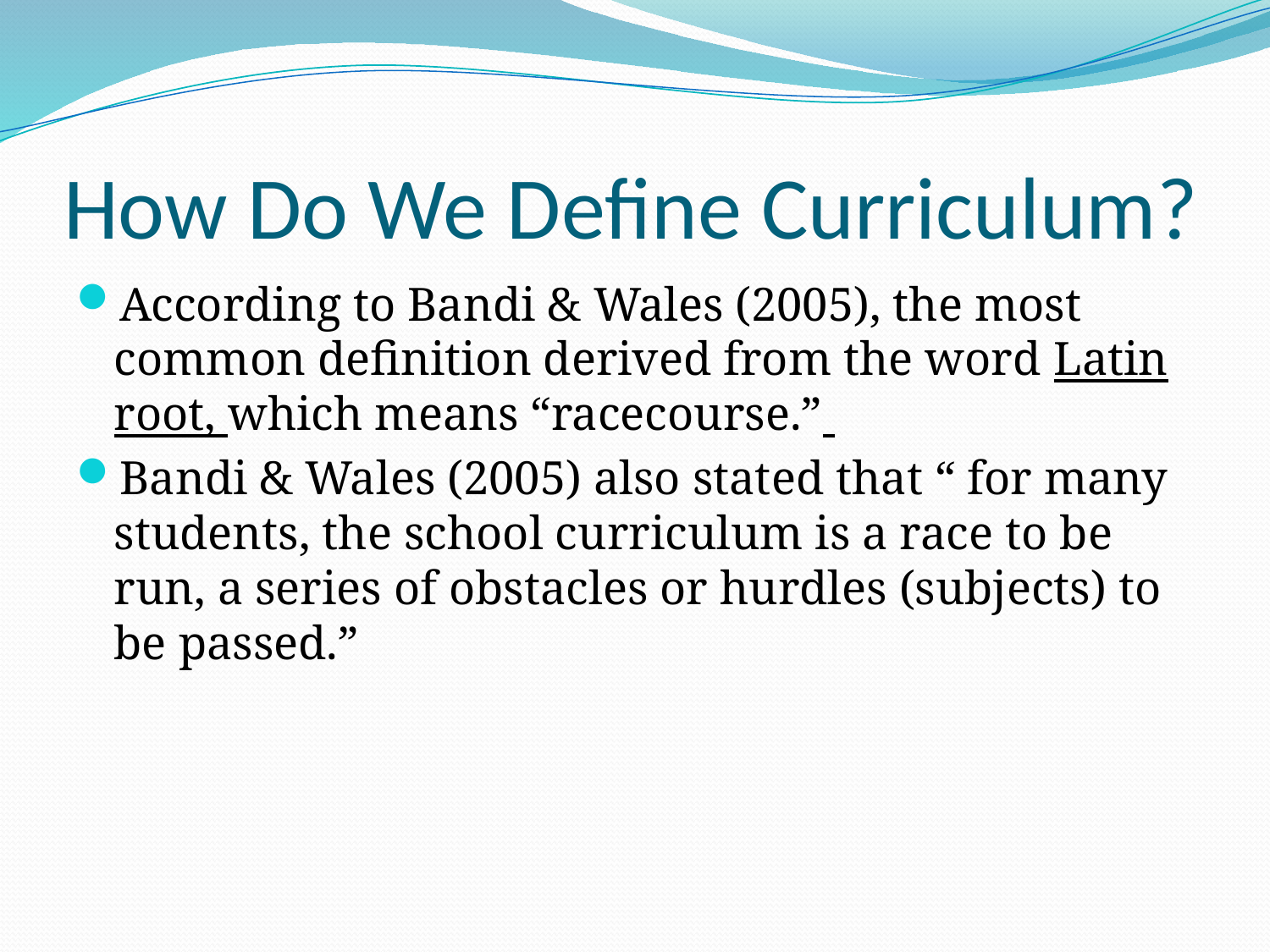

# How Do We Define Curriculum?
According to Bandi & Wales (2005), the most common definition derived from the word Latin root, which means “racecourse.”
Bandi & Wales (2005) also stated that “ for many students, the school curriculum is a race to be run, a series of obstacles or hurdles (subjects) to be passed.”